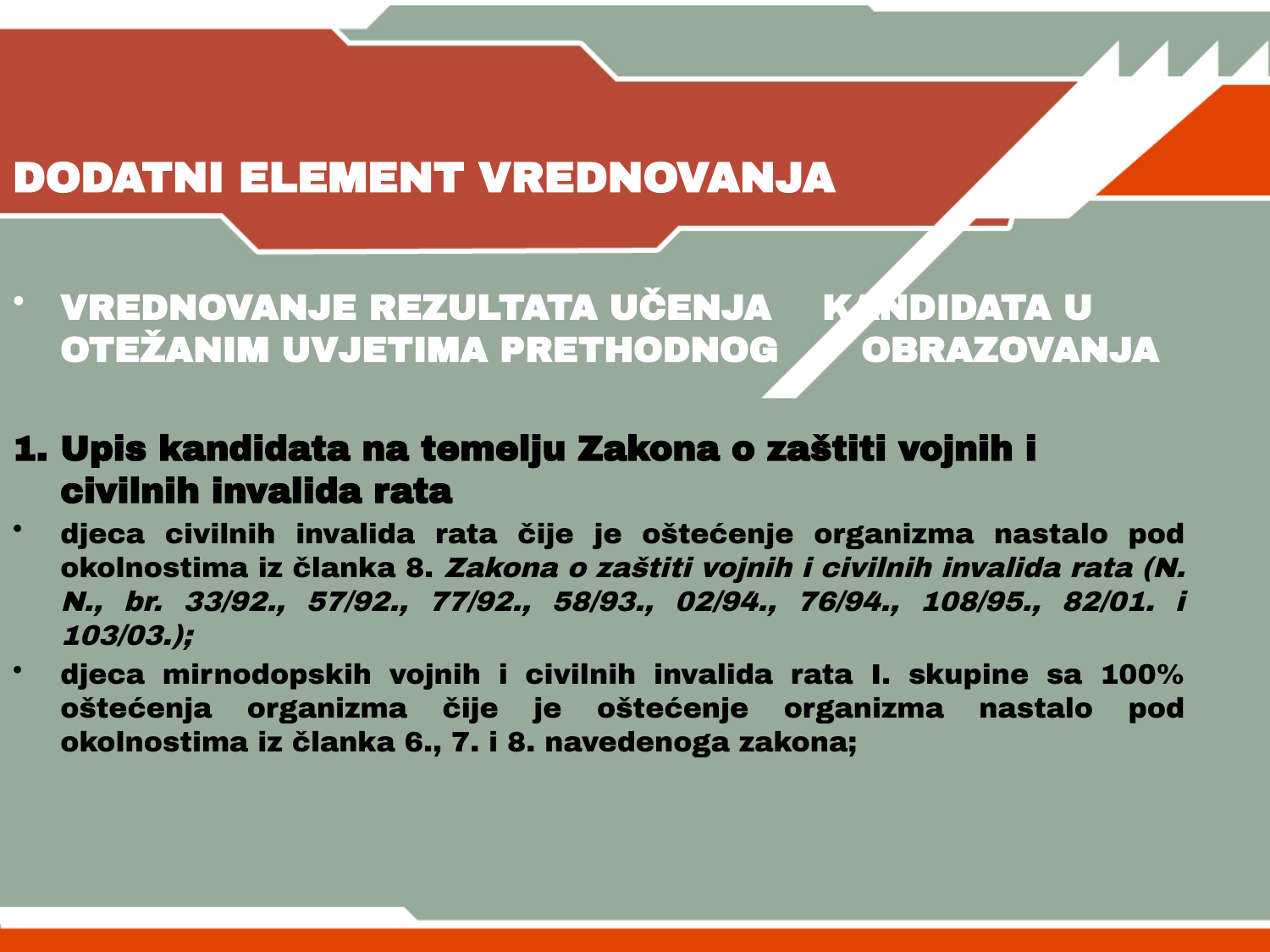

# DODATNI ELEMENT VREDNOVANJA
VREDNOVANJE REZULTATA UČENJA 	KANDIDATA U OTEŽANIM UVJETIMA PRETHODNOG       OBRAZOVANJA

Upis kandidata na temelju Zakona o zaštiti vojnih i civilnih invalida rata
djeca civilnih invalida rata čije je oštećenje organizma nastalo pod okolnostima iz članka 8. Zakona o zaštiti vojnih i civilnih invalida rata (N. N., br. 33/92., 57/92., 77/92., 58/93., 02/94., 76/94., 108/95., 82/01. i 103/03.);
djeca mirnodopskih vojnih i civilnih invalida rata I. skupine sa 100% oštećenja organizma čije je oštećenje organizma nastalo pod okolnostima iz članka 6., 7. i 8. navedenoga zakona;